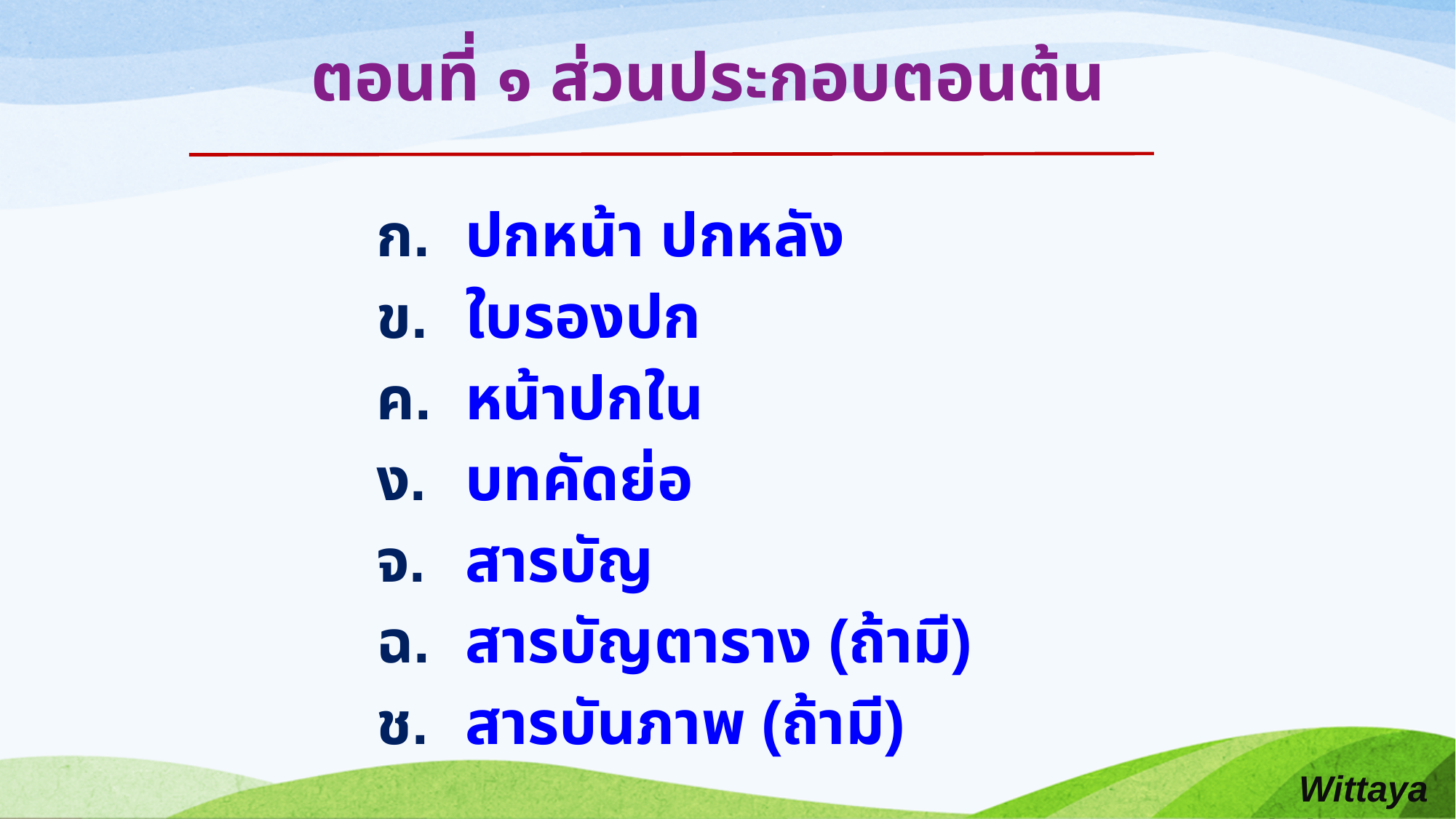

ตอนที่ ๑ ส่วนประกอบตอนต้น
ปกหน้า ปกหลัง
ใบรองปก
หน้าปกใน
บทคัดย่อ
สารบัญ
สารบัญตาราง (ถ้ามี)
สารบันภาพ (ถ้ามี)
Wittaya Jaiwithee ...